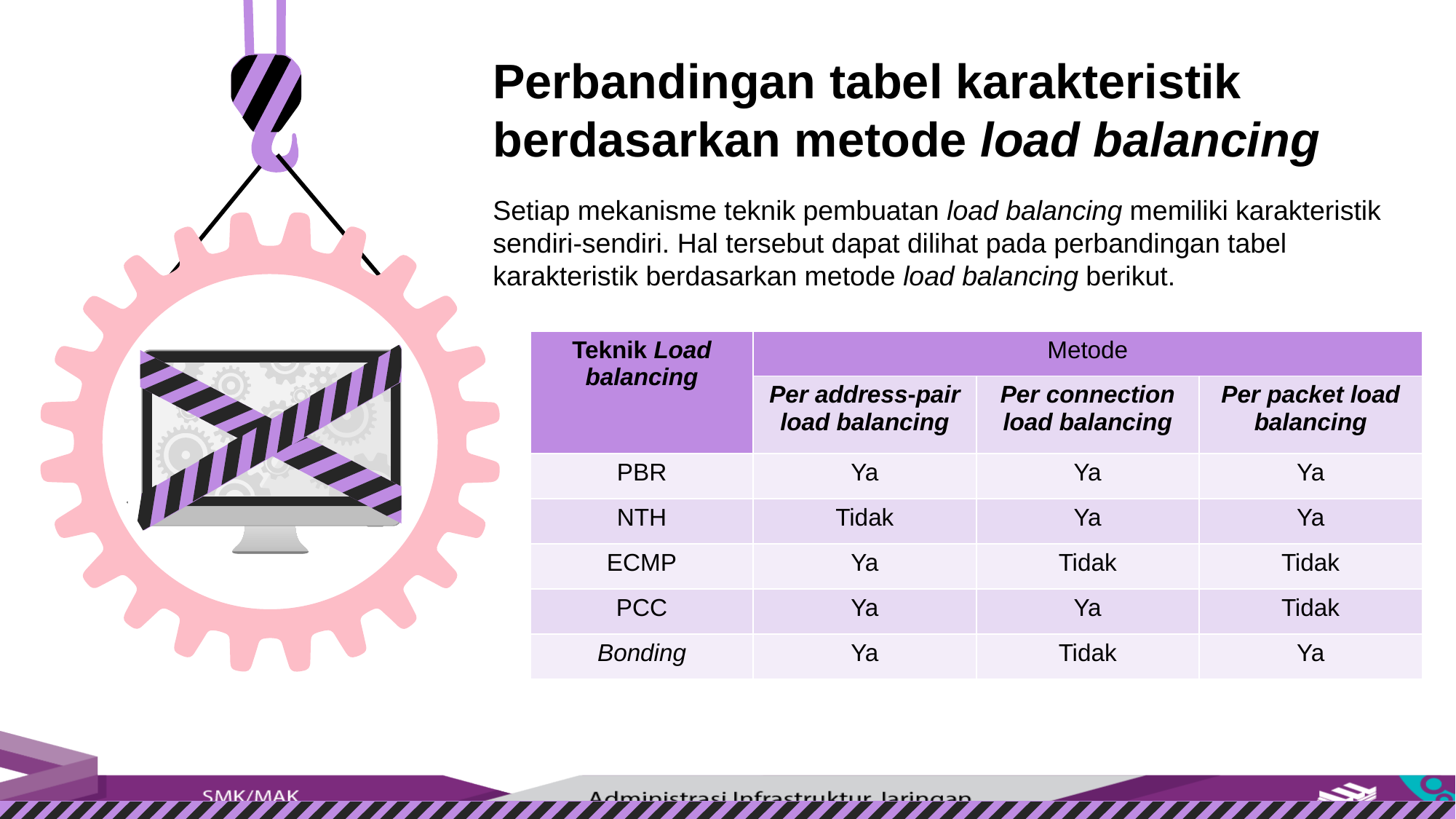

Perbandingan tabel karakteristik berdasarkan metode load balancing

Setiap mekanisme teknik pembuatan load balancing memiliki karakteristik sendiri-sendiri. Hal tersebut dapat dilihat pada perbandingan tabel karakteristik berdasarkan metode load balancing berikut.

| Teknik Load balancing | Metode |  |  |
| --- | --- | --- | --- |
|  | Per address-pair load balancing | Per connection load balancing | Per packet load balancing |
| PBR | Ya | Ya | Ya |
| NTH | Tidak | Ya | Ya |
| ECMP | Ya | Tidak | Tidak |
| PCC | Ya | Ya | Tidak |
| Bonding | Ya | Tidak | Ya |